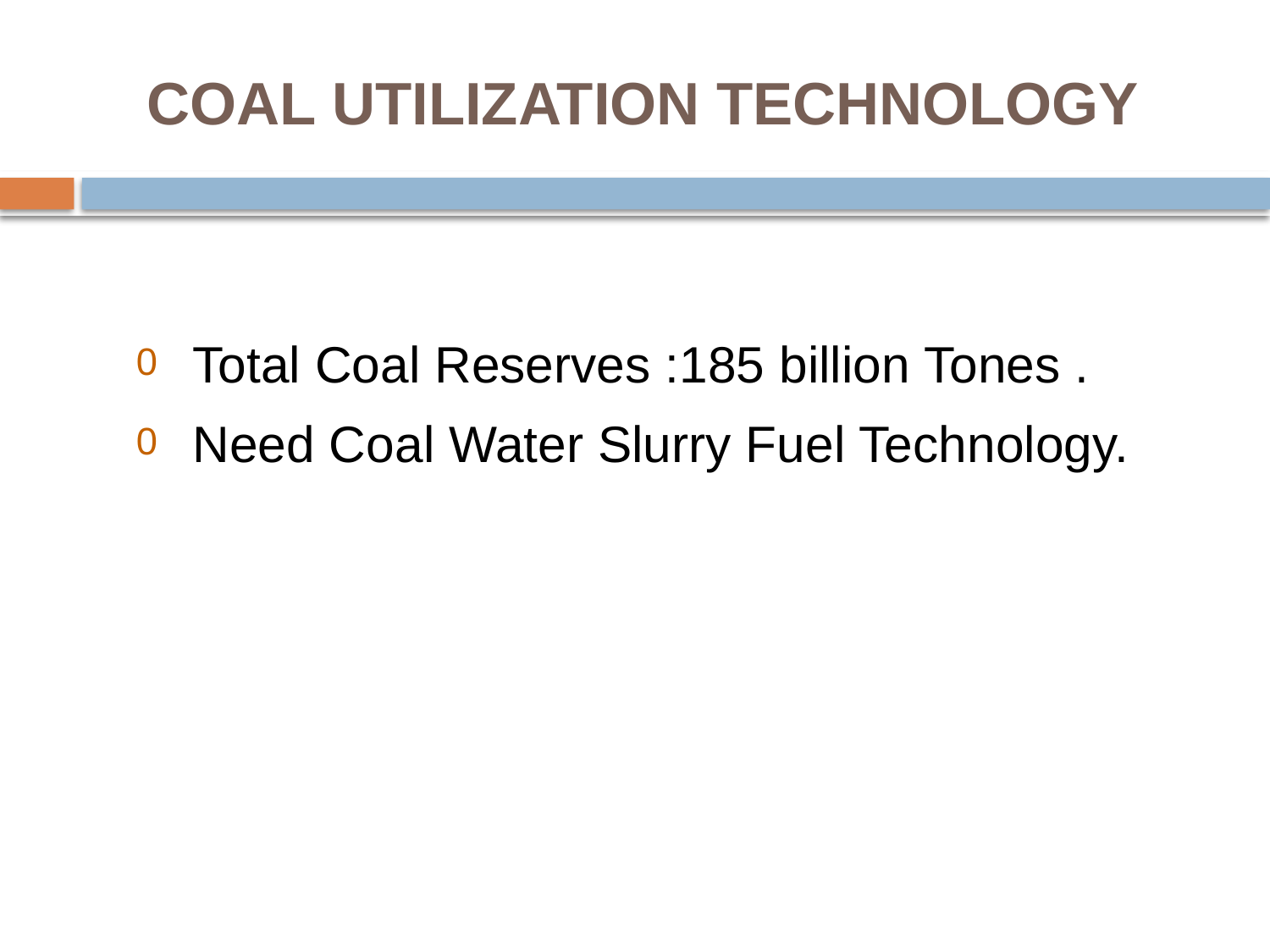

# COAL UTILIZATION TECHNOLOGY
Total Coal Reserves :185 billion Tones .
Need Coal Water Slurry Fuel Technology.